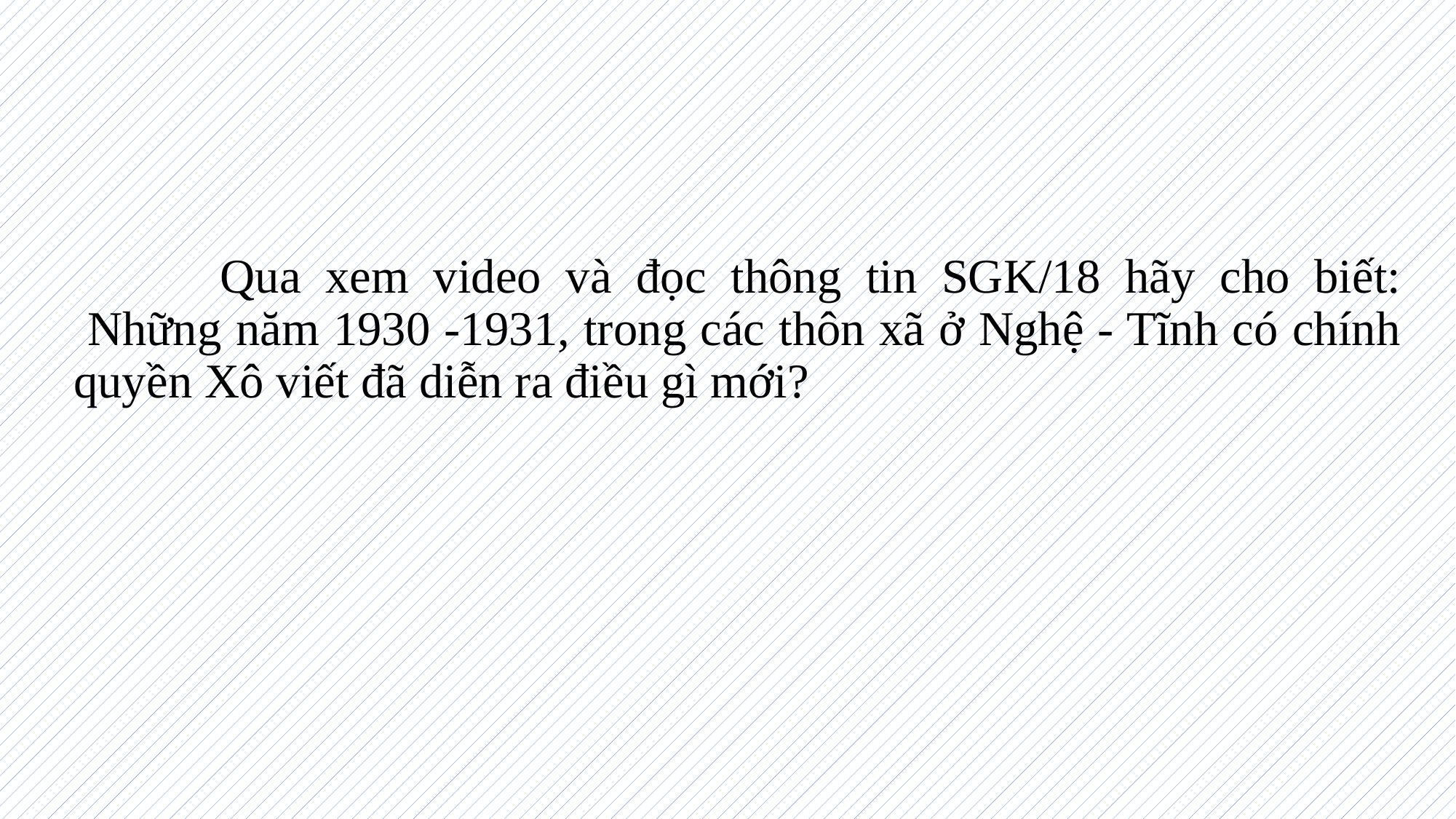

Qua xem video và đọc thông tin SGK/18 hãy cho biết:
 Những năm 1930 -1931, trong các thôn xã ở Nghệ - Tĩnh có chính quyền Xô viết đã diễn ra điều gì mới?